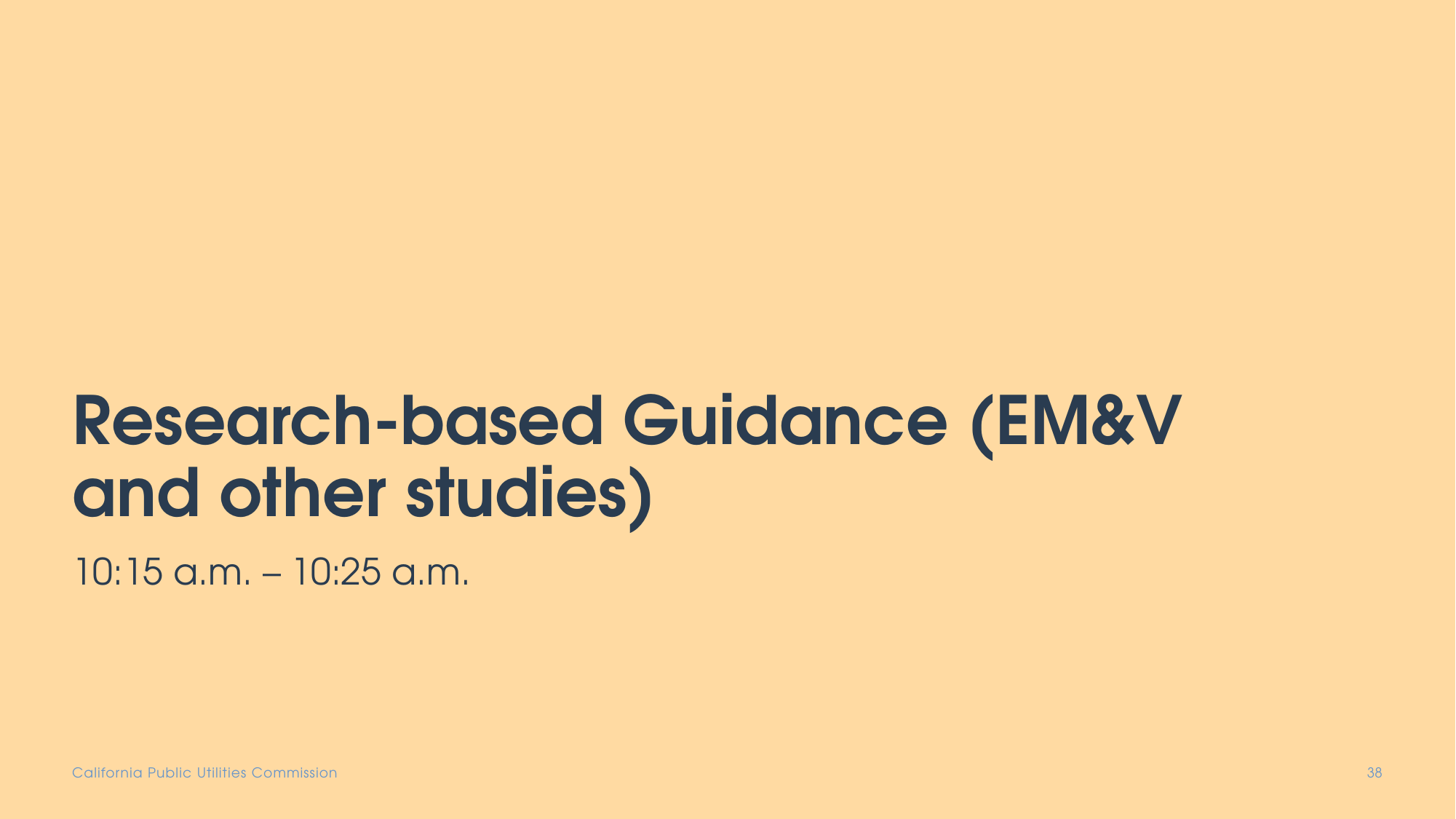

# Research-based Guidance (EM&V and other studies)
10:15 a.m. – 10:25 a.m.

38